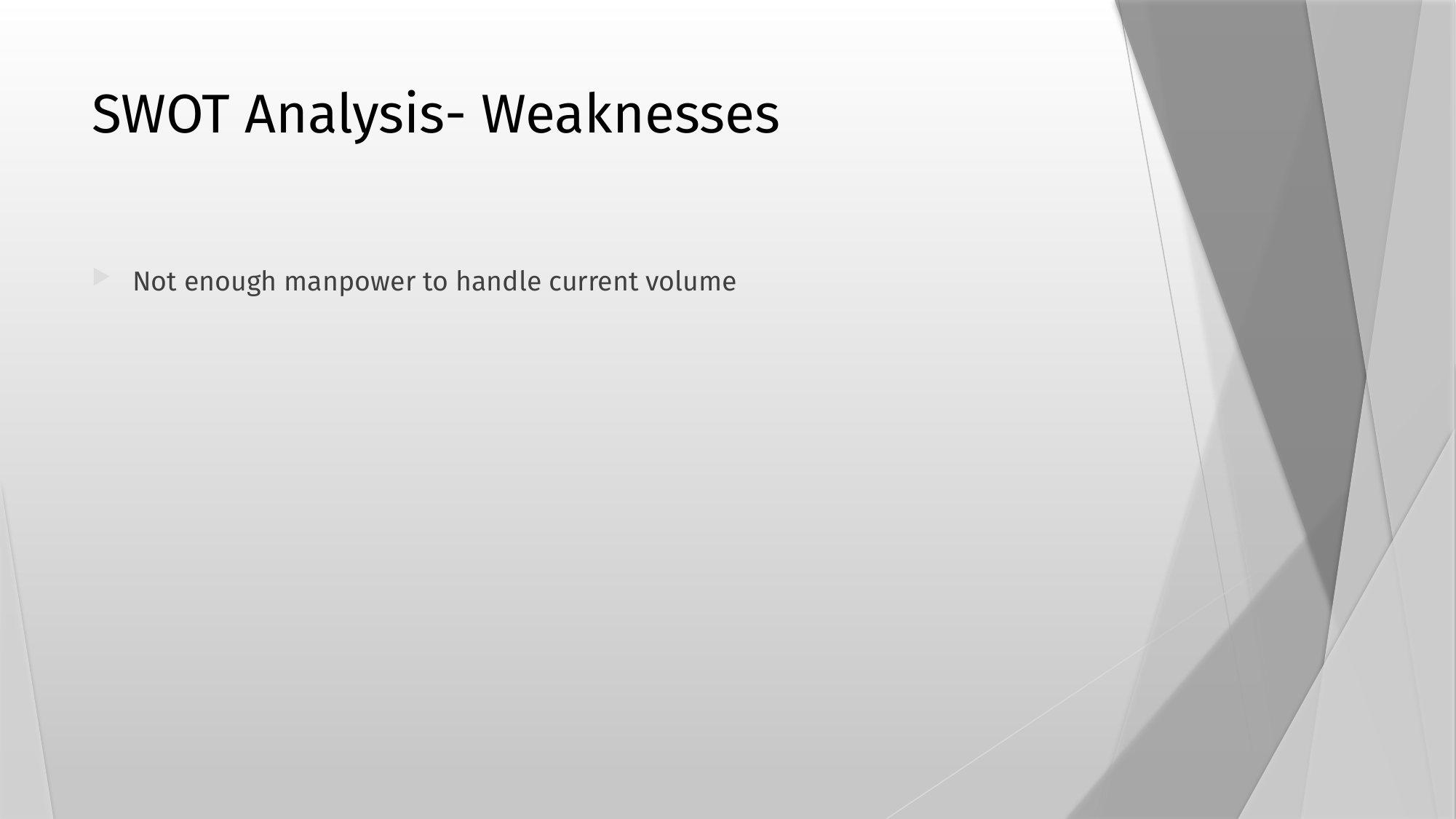

# SWOT Analysis- Weaknesses
Not enough manpower to handle current volume